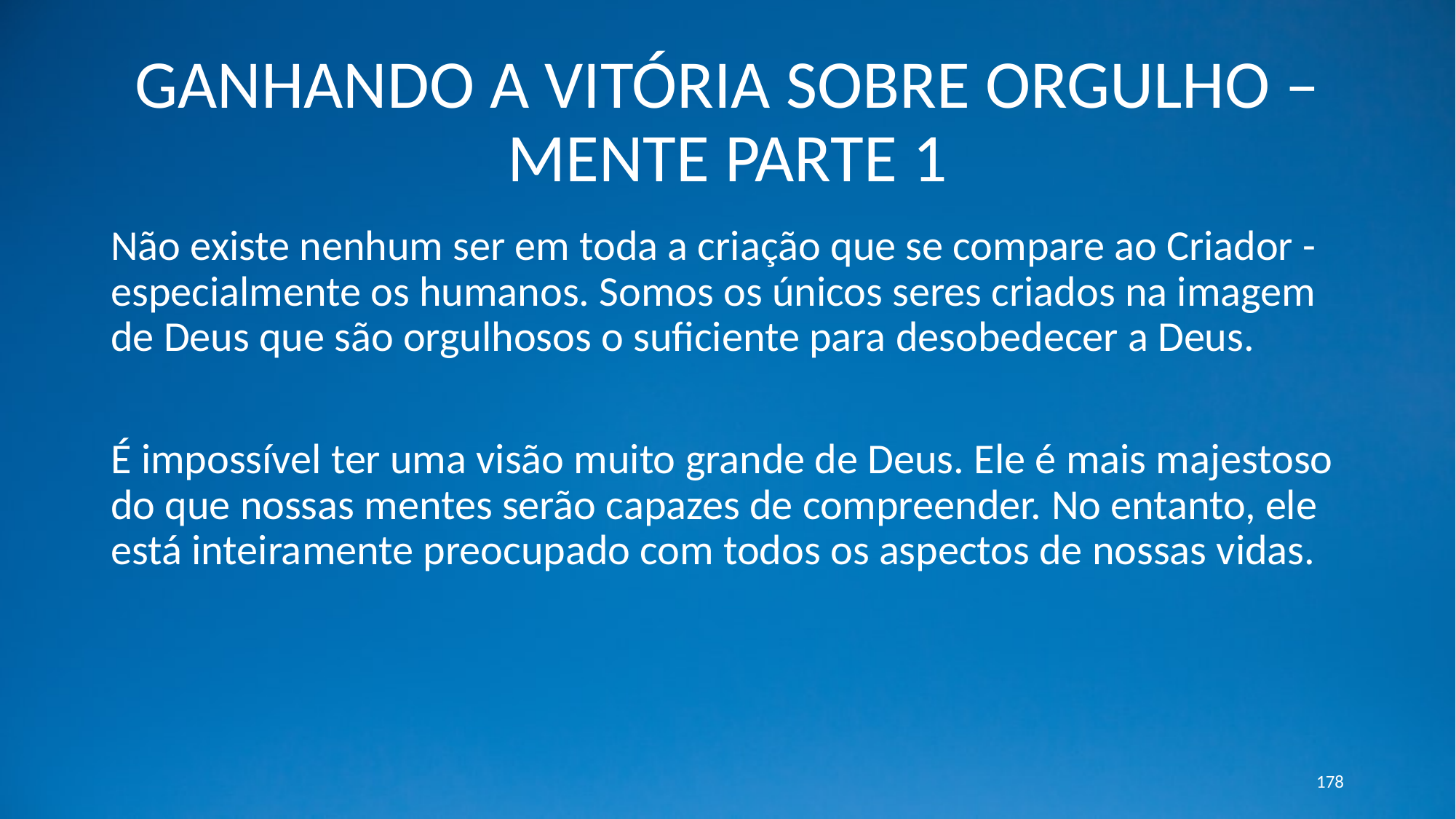

# GANHANDO A VITÓRIA SOBRE ORGULHO – MENTE PARTE 1
Não existe nenhum ser em toda a criação que se compare ao Criador - especialmente os humanos. Somos os únicos seres criados na imagem de Deus que são orgulhosos o suficiente para desobedecer a Deus.

É impossível ter uma visão muito grande de Deus. Ele é mais majestoso do que nossas mentes serão capazes de compreender. No entanto, ele está inteiramente preocupado com todos os aspectos de nossas vidas.

178